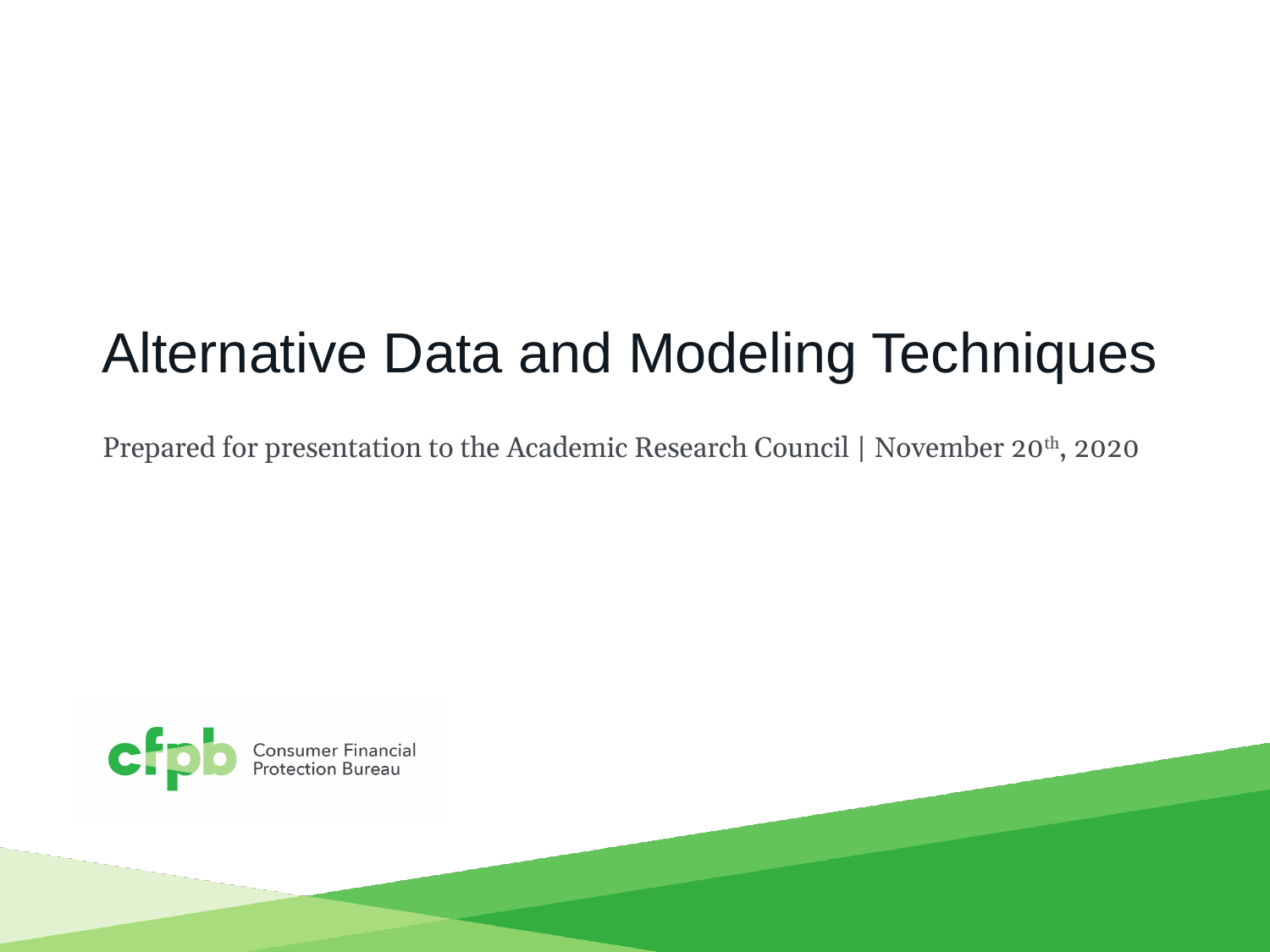

# Alternative Data and Modeling Techniques
Prepared for presentation to the Academic Research Council | November 20th, 2020